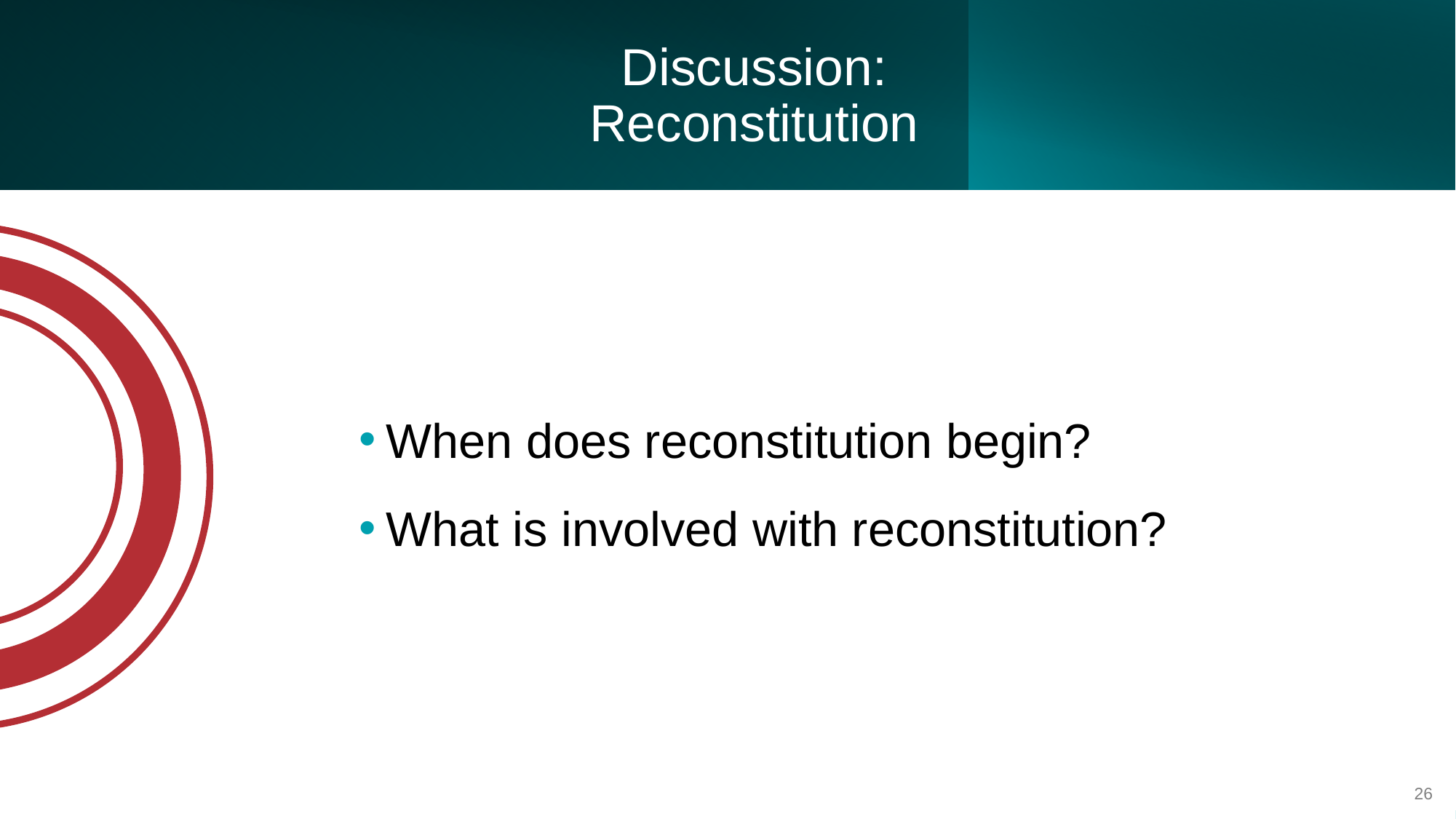

# Discussion: Reconstitution

When does reconstitution begin?
What is involved with reconstitution?
26